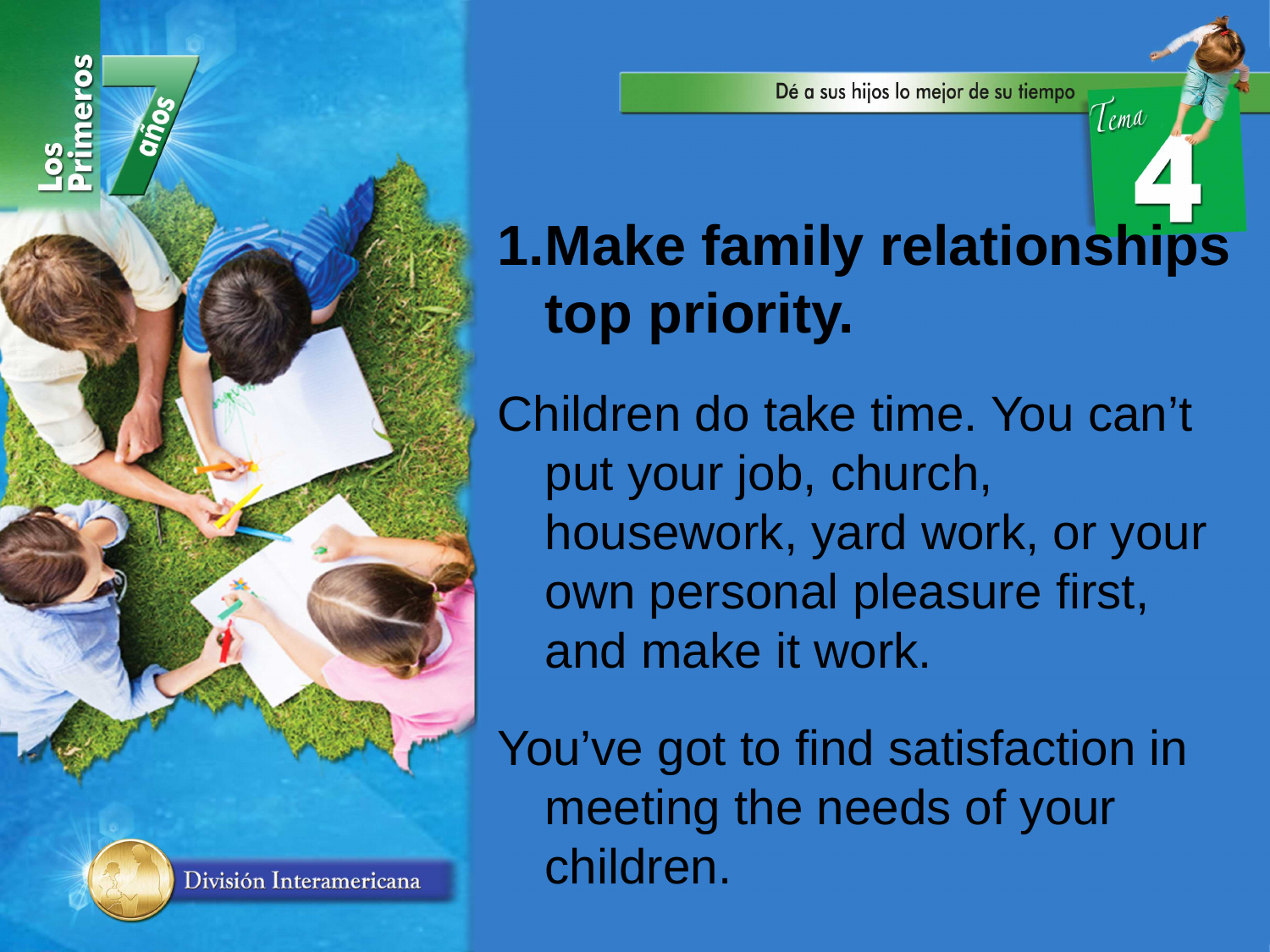

Make family relationships top priority.

Children do take time. You can’t put your job, church, housework, yard work, or your own personal pleasure first, and make it work.

You’ve got to find satisfaction in meeting the needs of your children.